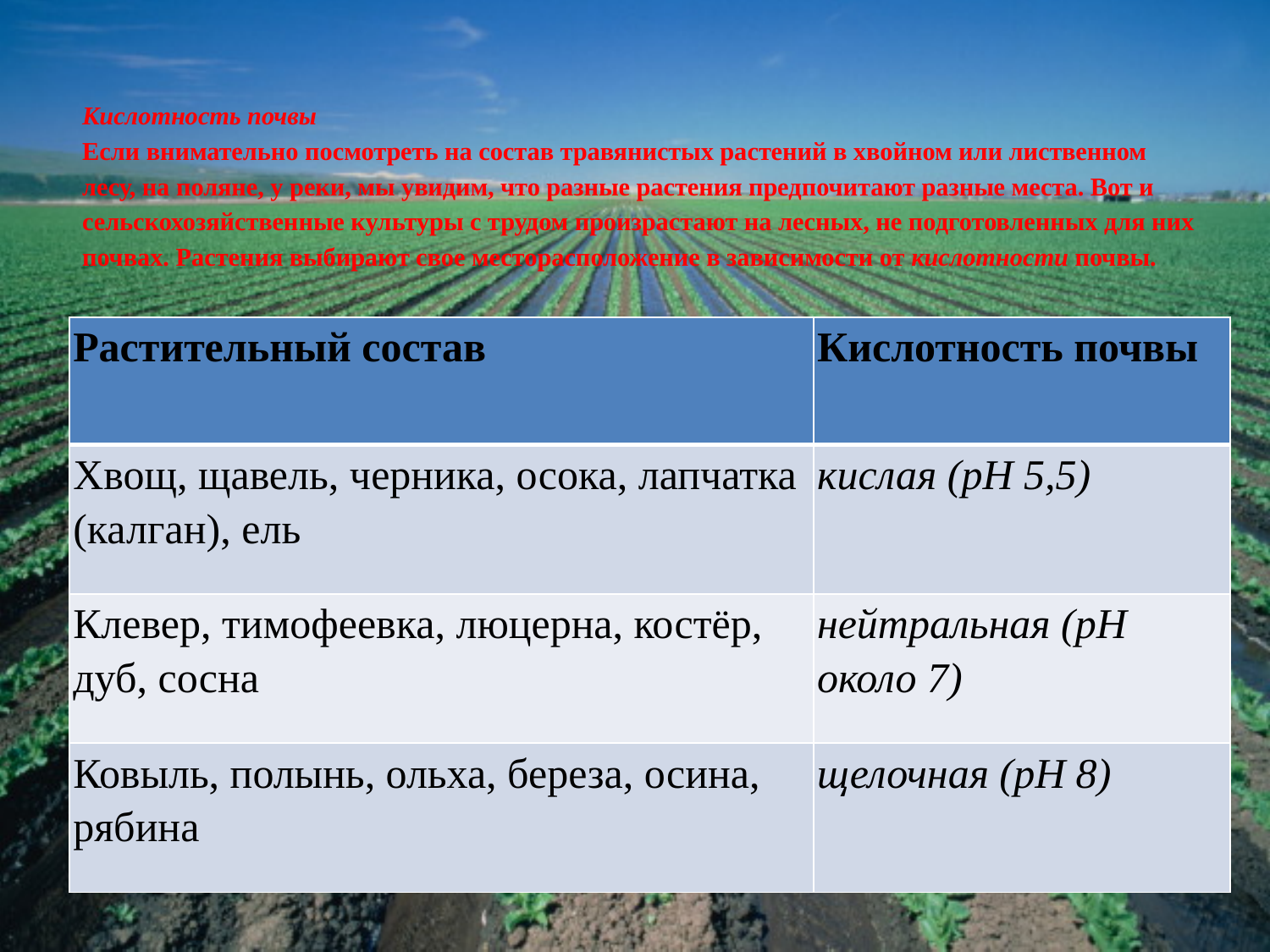

# Кислотность почвы Если внимательно посмотреть на состав травянистых растений в хвойном или лиственном лесу, на поляне, у реки, мы увидим, что разные растения пред­почитают разные места. Вот и сельскохозяйственные культуры с трудом произрастают на лесных, не подготовленных для них почвах. Растения выбирают свое месторасположение в зависимости от кислотности почвы.
| Растительный состав | Кислотность почвы |
| --- | --- |
| Хвощ, щавель, черника, осока, лапчатка (калган), ель | кислая (рН 5,5) |
| Клевер, тимофеевка, люцерна, костёр, дуб, сосна | нейтральная (рН около 7) |
| Ковыль, полынь, ольха, береза, осина, рябина | щелочная (рН 8) |